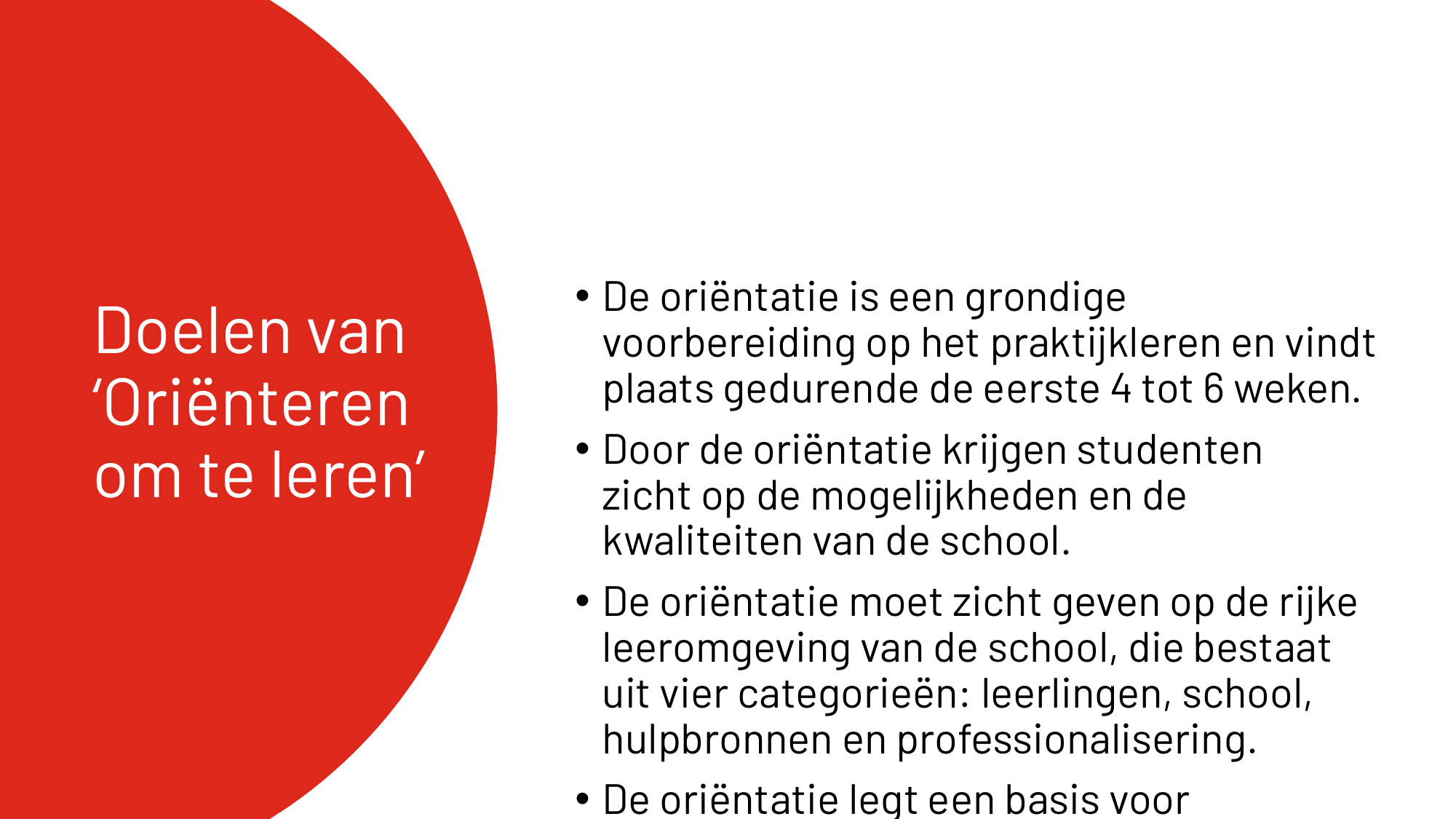

# Doelen van ‘Oriënteren om te leren’
De oriëntatie is een grondige voorbereiding op het praktijkleren en vindt plaats gedurende de eerste 4 tot 6 weken.
Door de oriëntatie krijgen studenten zicht op de mogelijkheden en de kwaliteiten van de school.
De oriëntatie moet zicht geven op de rijke leeromgeving van de school, die bestaat uit vier categorieën: leerlingen, school, hulpbronnen en professionalisering.
De oriëntatie legt een basis voor het (verdere) leertraject van de student.